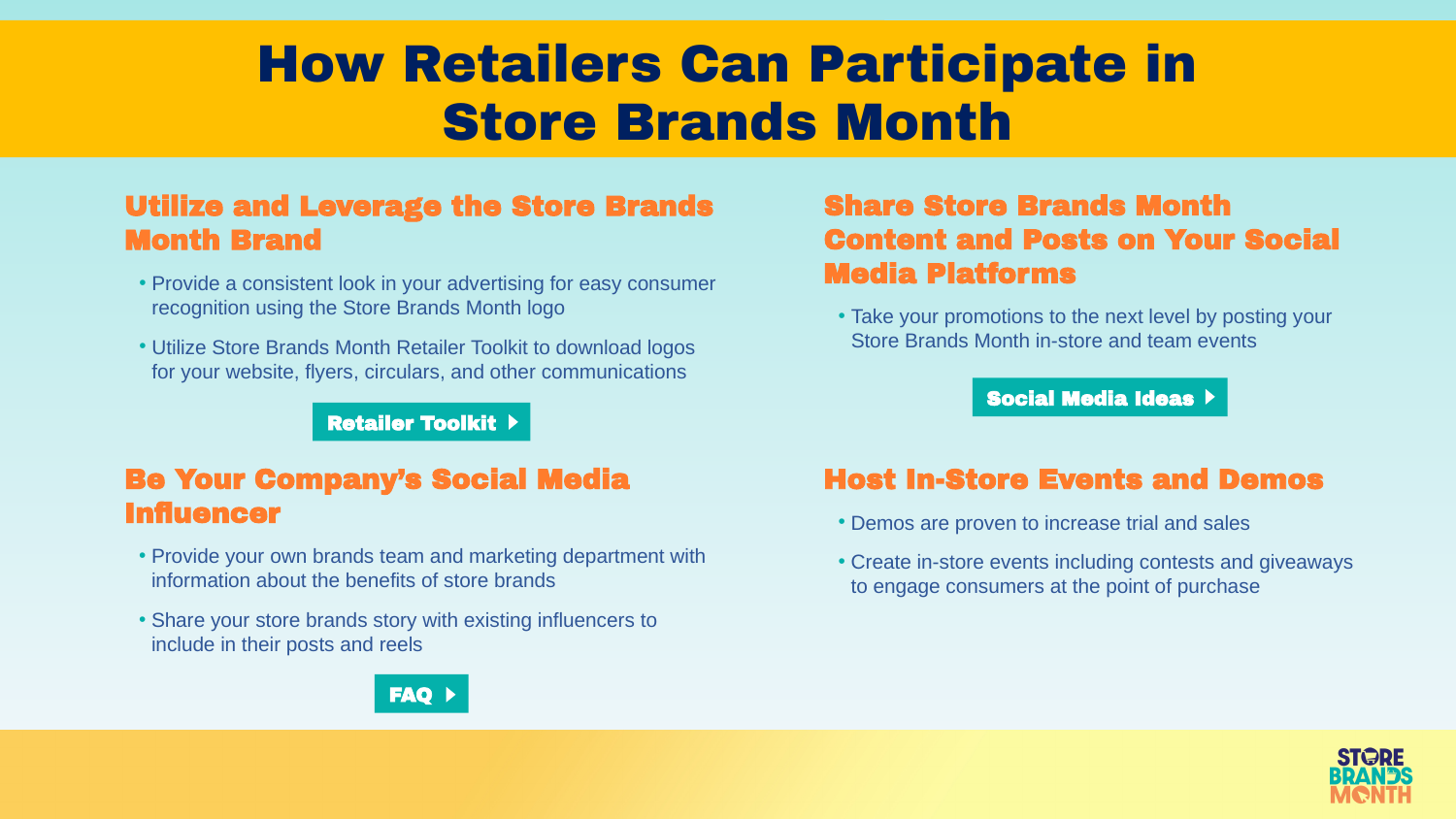

How Retailers Can Participate in
Store Brands Month

Share Store Brands Month
Content and Posts on Your Social Media Platforms
Take your promotions to the next level by posting your Store Brands Month in-store and team events
Utilize and Leverage the Store Brands Month Brand
Provide a consistent look in your advertising for easy consumer recognition using the Store Brands Month logo
Utilize Store Brands Month Retailer Toolkit to download logos for your website, flyers, circulars, and other communications

https://plma.com/events/store-brands-month/social-media
Social Media Ideas

Retailer Toolkit

Be Your Company’s Social Media Influencer
Provide your own brands team and marketing department with information about the benefits of store brands
Share your store brands story with existing influencers to include in their posts and reels
Host In-Store Events and Demos
Demos are proven to increase trial and sales
Create in-store events including contests and giveaways to engage consumers at the point of purchase

https://plma.com/events/store-brands-month/faq
FAQ